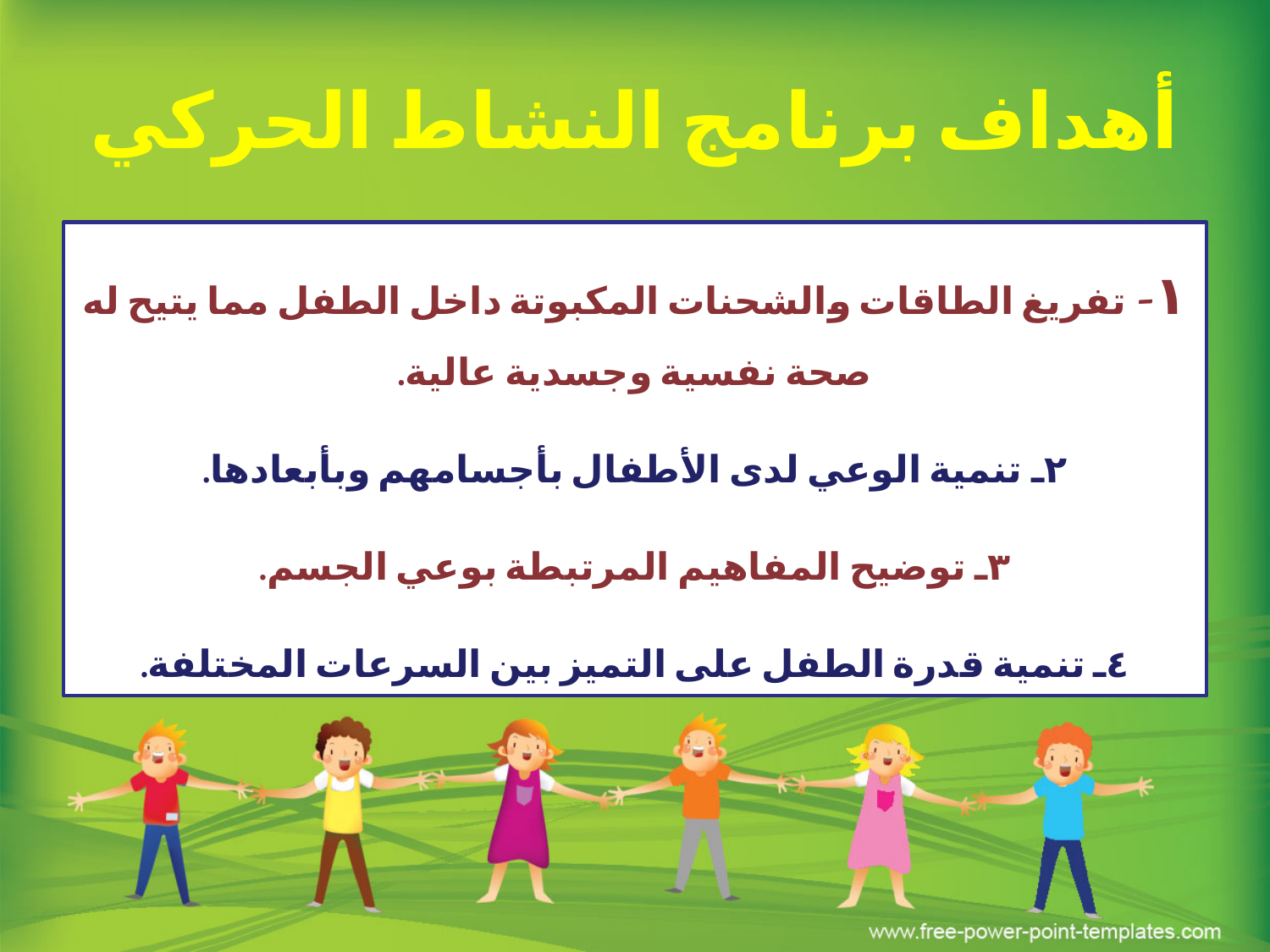

# أهداف برنامج النشاط الحركي
١- تفريغ الطاقات والشحنات المكبوتة داخل الطفل مما يتيح له صحة نفسية وجسدية عالية.
٢ـ تنمية الوعي لدى الأطفال بأجسامهم وبأبعادها.
٣ـ توضيح المفاهيم المرتبطة بوعي الجسم.
٤ـ تنمية قدرة الطفل على التميز بين السرعات المختلفة.